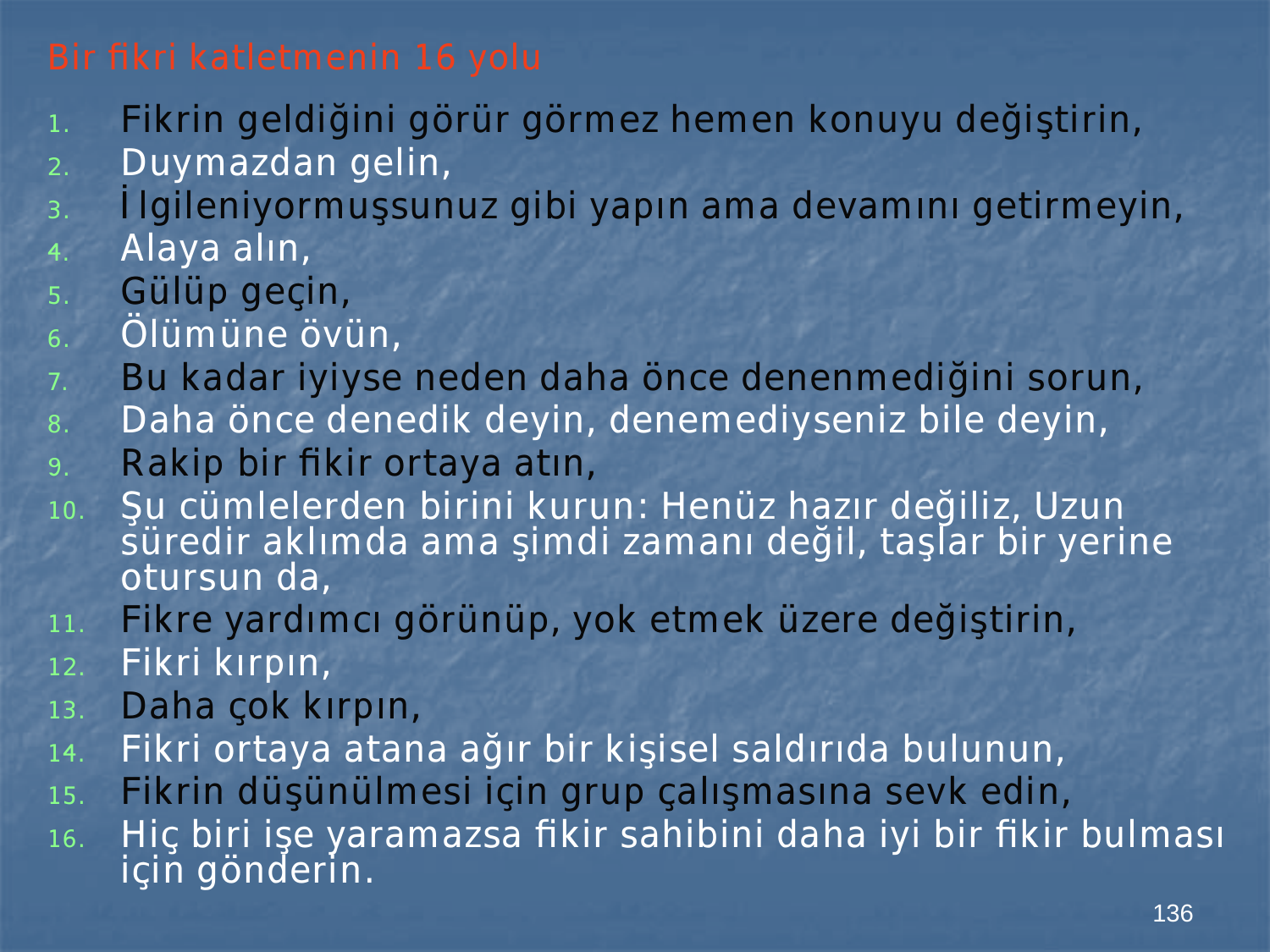

Bir fikri katletmenin 16 yolu

Fikrin geldiğini görür görmez hemen konuyu değiştirin,
Duymazdan gelin,
İlgileniyormuşsunuz gibi yapın ama devamını getirmeyin,
Alaya alın,
Gülüp geçin,
Ölümüne övün,
Bu kadar iyiyse neden daha önce denenmediğini sorun,
Daha önce denedik deyin, denemediyseniz bile deyin,
Rakip bir fikir ortaya atın,
Şu cümlelerden birini kurun: Henüz hazır değiliz, Uzun süredir aklımda ama şimdi zamanı değil, taşlar bir yerine otursun da,
Fikre yardımcı görünüp, yok etmek üzere değiştirin,
Fikri kırpın,
Daha çok kırpın,
Fikri ortaya atana ağır bir kişisel saldırıda bulunun,
Fikrin düşünülmesi için grup çalışmasına sevk edin,
Hiç biri işe yaramazsa fikir sahibini daha iyi bir fikir bulması için gönderin.
136